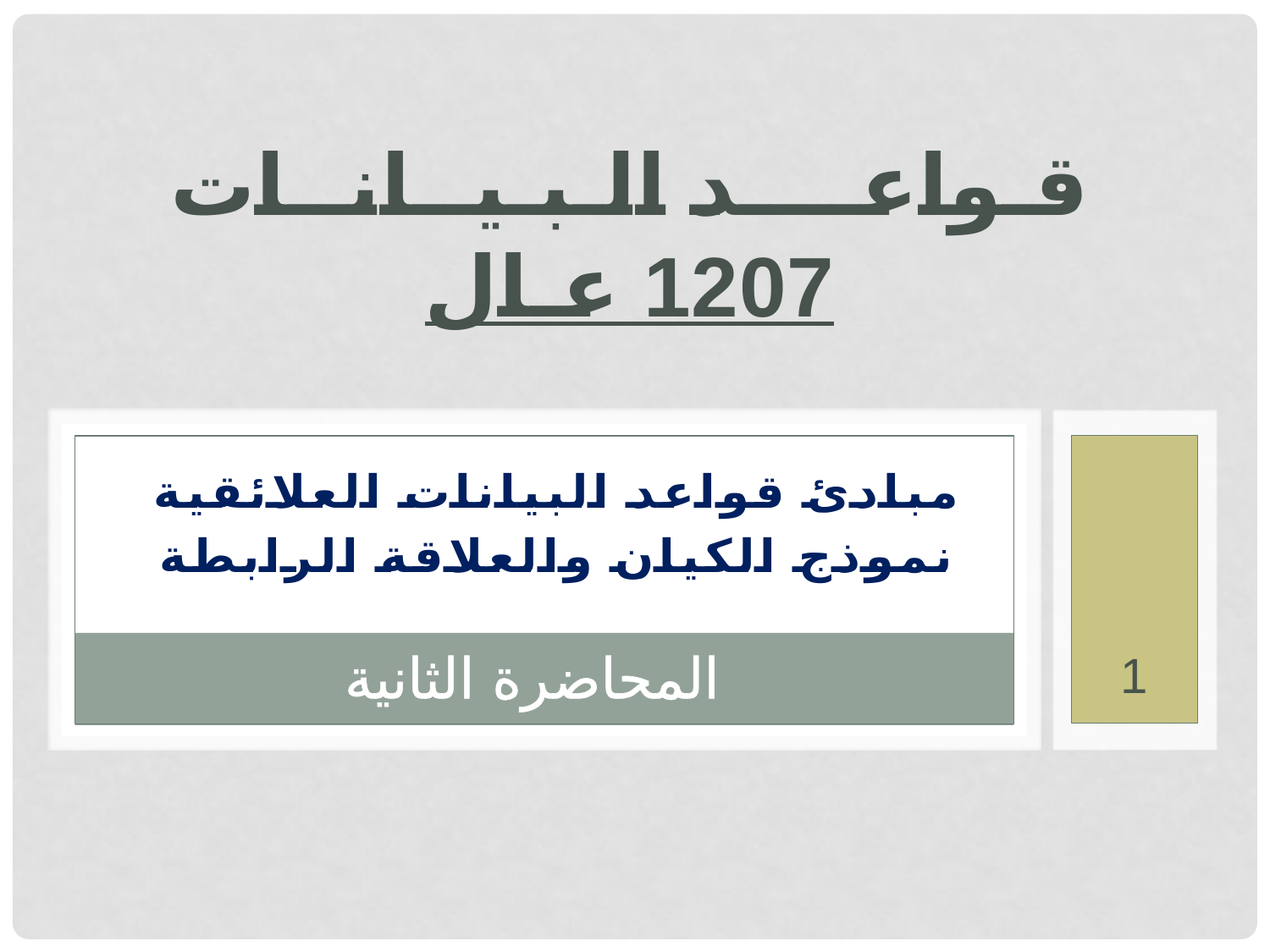

# قـواعــــد الـبـيــانــات 1207 عـال
مبادئ قواعد البيانات العلائقية
نموذج الكيان والعلاقة الرابطة
المحاضرة الثانية
1